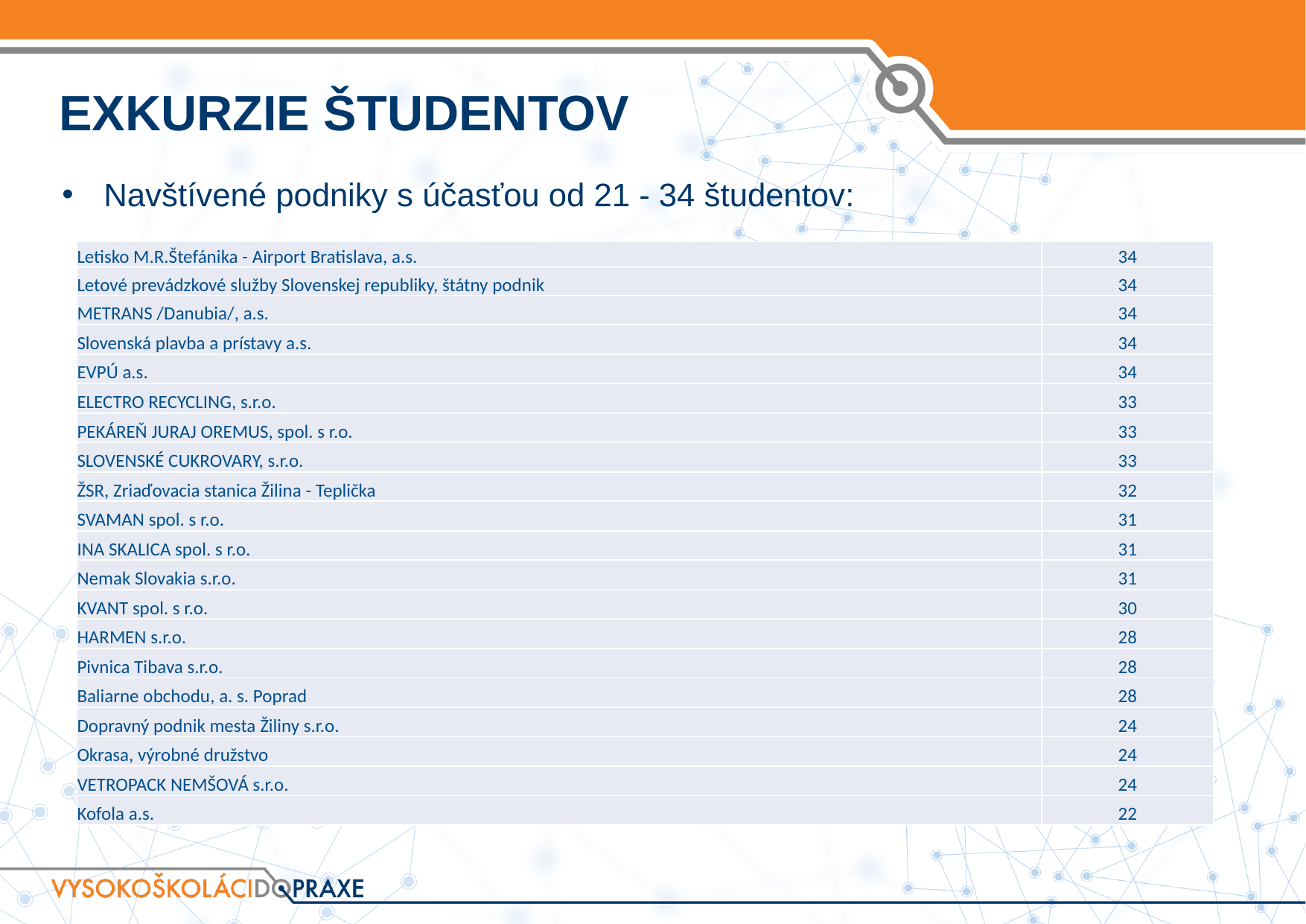

# EXKURZIE ŠTUDENTOV
Navštívené podniky s účasťou od 21 - 34 študentov:
| Letisko M.R.Štefánika - Airport Bratislava, a.s. | 34 |
| --- | --- |
| Letové prevádzkové služby Slovenskej republiky, štátny podnik | 34 |
| METRANS /Danubia/, a.s. | 34 |
| Slovenská plavba a prístavy a.s. | 34 |
| EVPÚ a.s. | 34 |
| ELECTRO RECYCLING, s.r.o. | 33 |
| PEKÁREŇ JURAJ OREMUS, spol. s r.o. | 33 |
| SLOVENSKÉ CUKROVARY, s.r.o. | 33 |
| ŽSR, Zriaďovacia stanica Žilina - Teplička | 32 |
| SVAMAN spol. s r.o. | 31 |
| INA SKALICA spol. s r.o. | 31 |
| Nemak Slovakia s.r.o. | 31 |
| KVANT spol. s r.o. | 30 |
| HARMEN s.r.o. | 28 |
| Pivnica Tibava s.r.o. | 28 |
| Baliarne obchodu, a. s. Poprad | 28 |
| Dopravný podnik mesta Žiliny s.r.o. | 24 |
| Okrasa, výrobné družstvo | 24 |
| VETROPACK NEMŠOVÁ s.r.o. | 24 |
| Kofola a.s. | 22 |